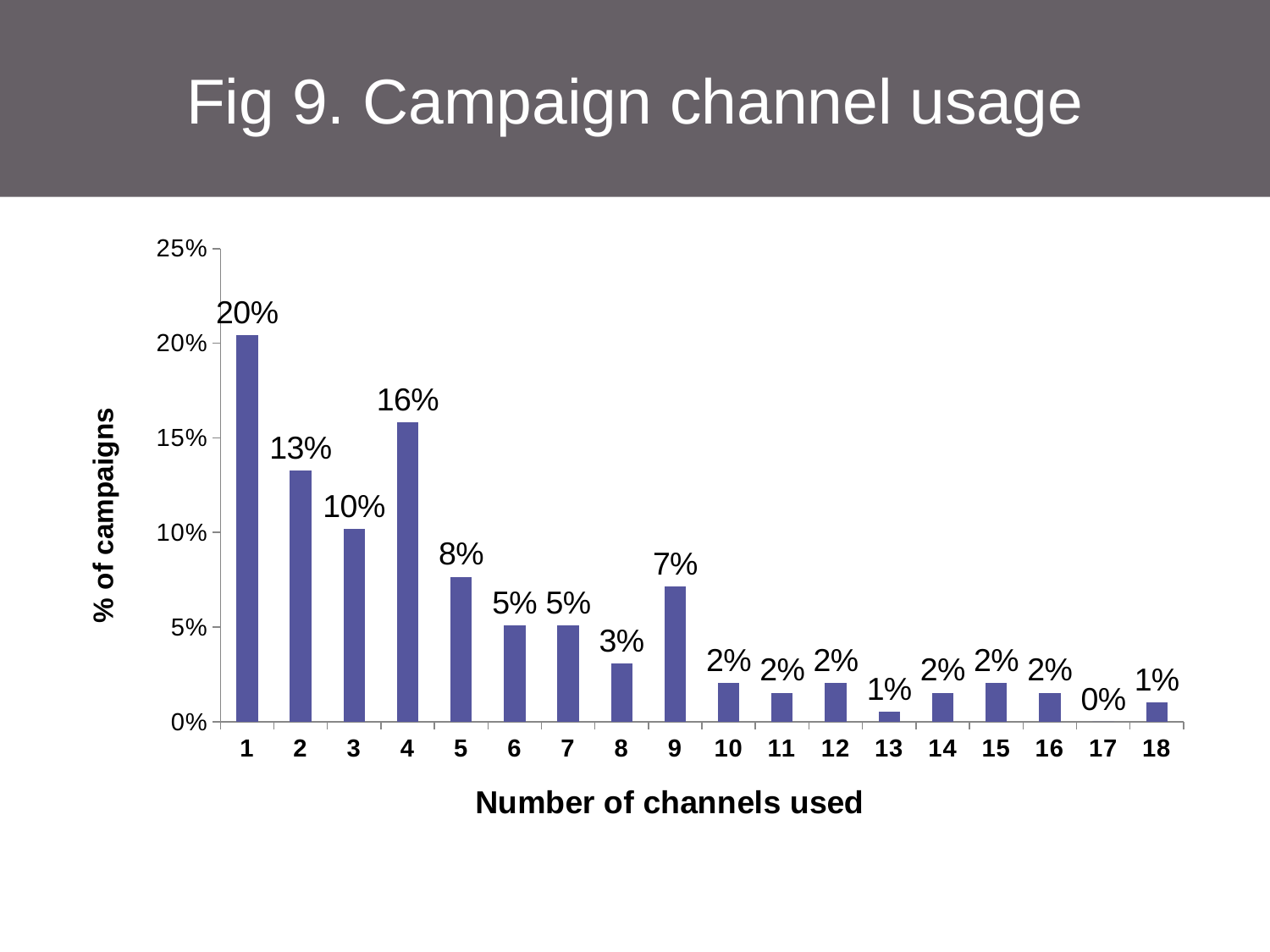

# Fig 9. Campaign channel usage

### Chart

| Category | % Campaigns |
|---|---|
| 1.0 | 0.204081632653061 |
| 2.0 | 0.13265306122449 |
| 3.0 | 0.102040816326531 |
| 4.0 | 0.158163265306122 |
| 5.0 | 0.076530612244898 |
| 6.0 | 0.0510204081632653 |
| 7.0 | 0.0510204081632653 |
| 8.0 | 0.0306122448979592 |
| 9.0 | 0.0714285714285714 |
| 10.0 | 0.0204081632653061 |
| 11.0 | 0.0153061224489796 |
| 12.0 | 0.0204081632653061 |
| 13.0 | 0.00510204081632653 |
| 14.0 | 0.0153061224489796 |
| 15.0 | 0.0204081632653061 |
| 16.0 | 0.0153061224489796 |
| 17.0 | 0.0 |
| 18.0 | 0.0102040816326531 |